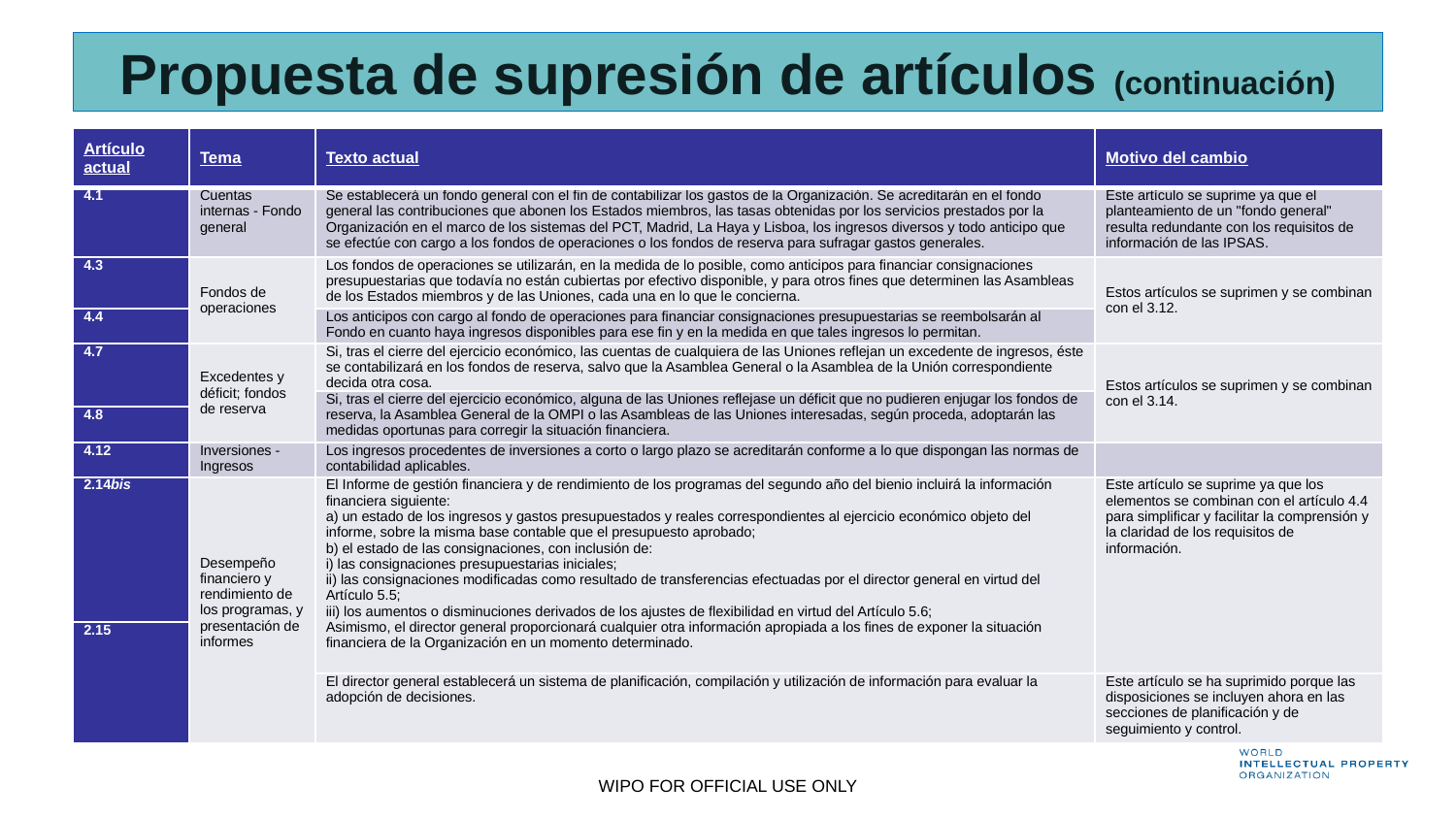

# Propuesta de supresión de artículos (continuación)
| Artículo actual | Tema | Texto actual | Motivo del cambio |
| --- | --- | --- | --- |
| 4.1 | Cuentas internas - Fondo general | Se establecerá un fondo general con el fin de contabilizar los gastos de la Organización. Se acreditarán en el fondo general las contribuciones que abonen los Estados miembros, las tasas obtenidas por los servicios prestados por la Organización en el marco de los sistemas del PCT, Madrid, La Haya y Lisboa, los ingresos diversos y todo anticipo que se efectúe con cargo a los fondos de operaciones o los fondos de reserva para sufragar gastos generales. | Este artículo se suprime ya que el planteamiento de un "fondo general" resulta redundante con los requisitos de información de las IPSAS. |
| 4.3 | Fondos de operaciones | Los fondos de operaciones se utilizarán, en la medida de lo posible, como anticipos para financiar consignaciones presupuestarias que todavía no están cubiertas por efectivo disponible, y para otros fines que determinen las Asambleas de los Estados miembros y de las Uniones, cada una en lo que le concierna. | Estos artículos se suprimen y se combinan con el 3.12. |
| 4.4 |  | Los anticipos con cargo al fondo de operaciones para financiar consignaciones presupuestarias se reembolsarán al Fondo en cuanto haya ingresos disponibles para ese fin y en la medida en que tales ingresos lo permitan. |  |
| 4.7 | Excedentes y déficit; fondos de reserva | Si, tras el cierre del ejercicio económico, las cuentas de cualquiera de las Uniones reflejan un excedente de ingresos, éste se contabilizará en los fondos de reserva, salvo que la Asamblea General o la Asamblea de la Unión correspondiente decida otra cosa. | Estos artículos se suprimen y se combinan con el 3.14. |
|  |  | Si, tras el cierre del ejercicio económico, alguna de las Uniones reflejase un déficit que no pudieren enjugar los fondos de reserva, la Asamblea General de la OMPI o las Asambleas de las Uniones interesadas, según proceda, adoptarán las medidas oportunas para corregir la situación financiera. |  |
| 4.8 |  |  |  |
| 4.12 | Inversiones - Ingresos | Los ingresos procedentes de inversiones a corto o largo plazo se acreditarán conforme a lo que dispongan las normas de contabilidad aplicables. |  |
| 2.14bis | Desempeño financiero y rendimiento de los programas, y presentación de informes | El Informe de gestión financiera y de rendimiento de los programas del segundo año del bienio incluirá la información financiera siguiente: a) un estado de los ingresos y gastos presupuestados y reales correspondientes al ejercicio económico objeto del informe, sobre la misma base contable que el presupuesto aprobado; b) el estado de las consignaciones, con inclusión de: i) las consignaciones presupuestarias iniciales; ii) las consignaciones modificadas como resultado de transferencias efectuadas por el director general en virtud del Artículo 5.5; iii) los aumentos o disminuciones derivados de los ajustes de flexibilidad en virtud del Artículo 5.6; Asimismo, el director general proporcionará cualquier otra información apropiada a los fines de exponer la situación financiera de la Organización en un momento determinado. | Este artículo se suprime ya que los elementos se combinan con el artículo 4.4 para simplificar y facilitar la comprensión y la claridad de los requisitos de información. |
| 2.15 |  |  |  |
|  |  | El director general establecerá un sistema de planificación, compilación y utilización de información para evaluar la adopción de decisiones. | Este artículo se ha suprimido porque las disposiciones se incluyen ahora en las secciones de planificación y de seguimiento y control. |